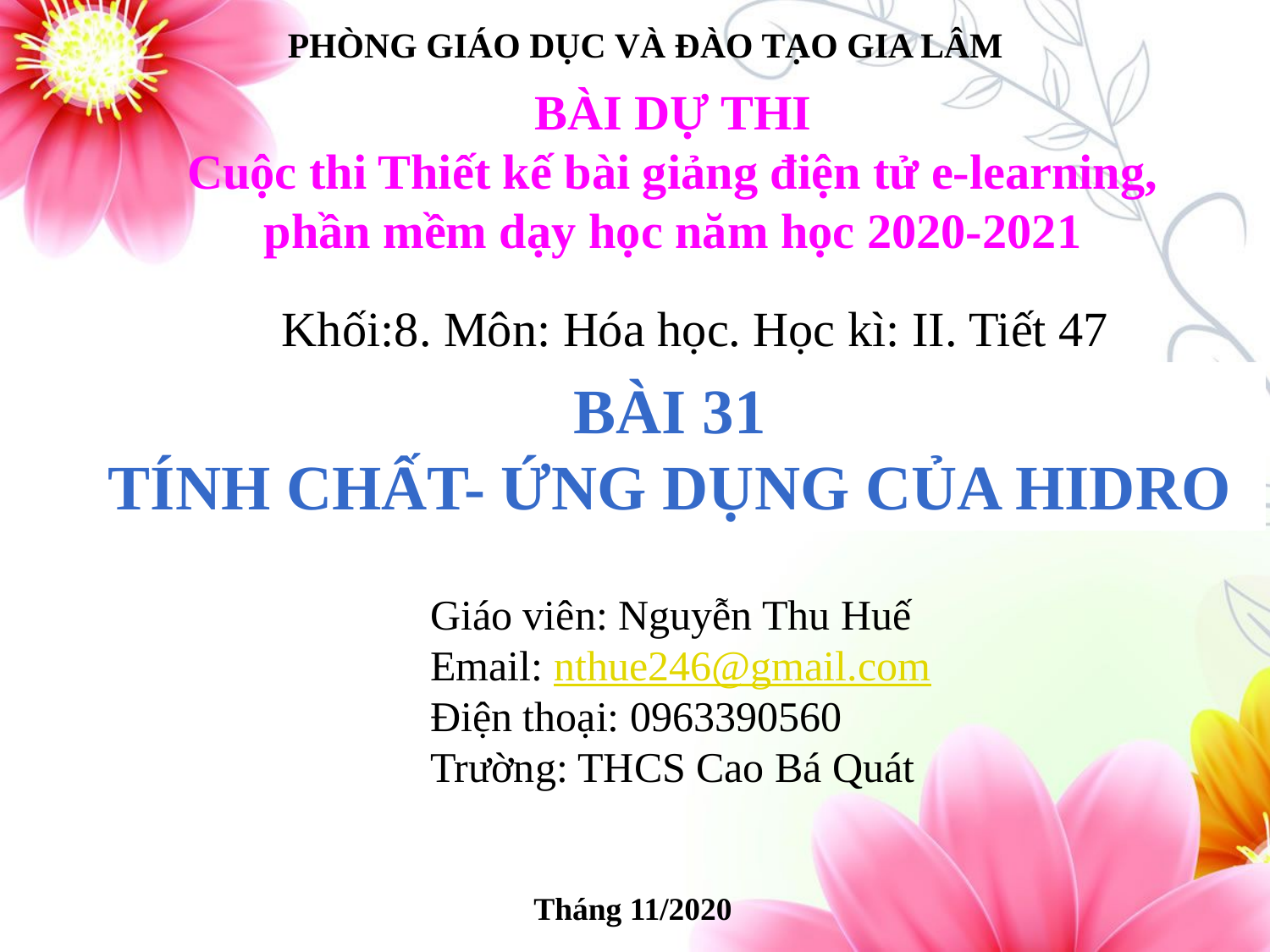

PHÒNG GIÁO DỤC VÀ ĐÀO TẠO GIA LÂM
BÀI DỰ THI
Cuộc thi Thiết kế bài giảng điện tử e-learning, phần mềm dạy học năm học 2020-2021
Khối:8. Môn: Hóa học. Học kì: II. Tiết 47
BÀI 31
TÍNH CHẤT- ỨNG DỤNG CỦA HIDRO
Giáo viên: Nguyễn Thu Huế
Email: nthue246@gmail.com
Điện thoại: 0963390560
Trường: THCS Cao Bá Quát
Tháng 11/2020